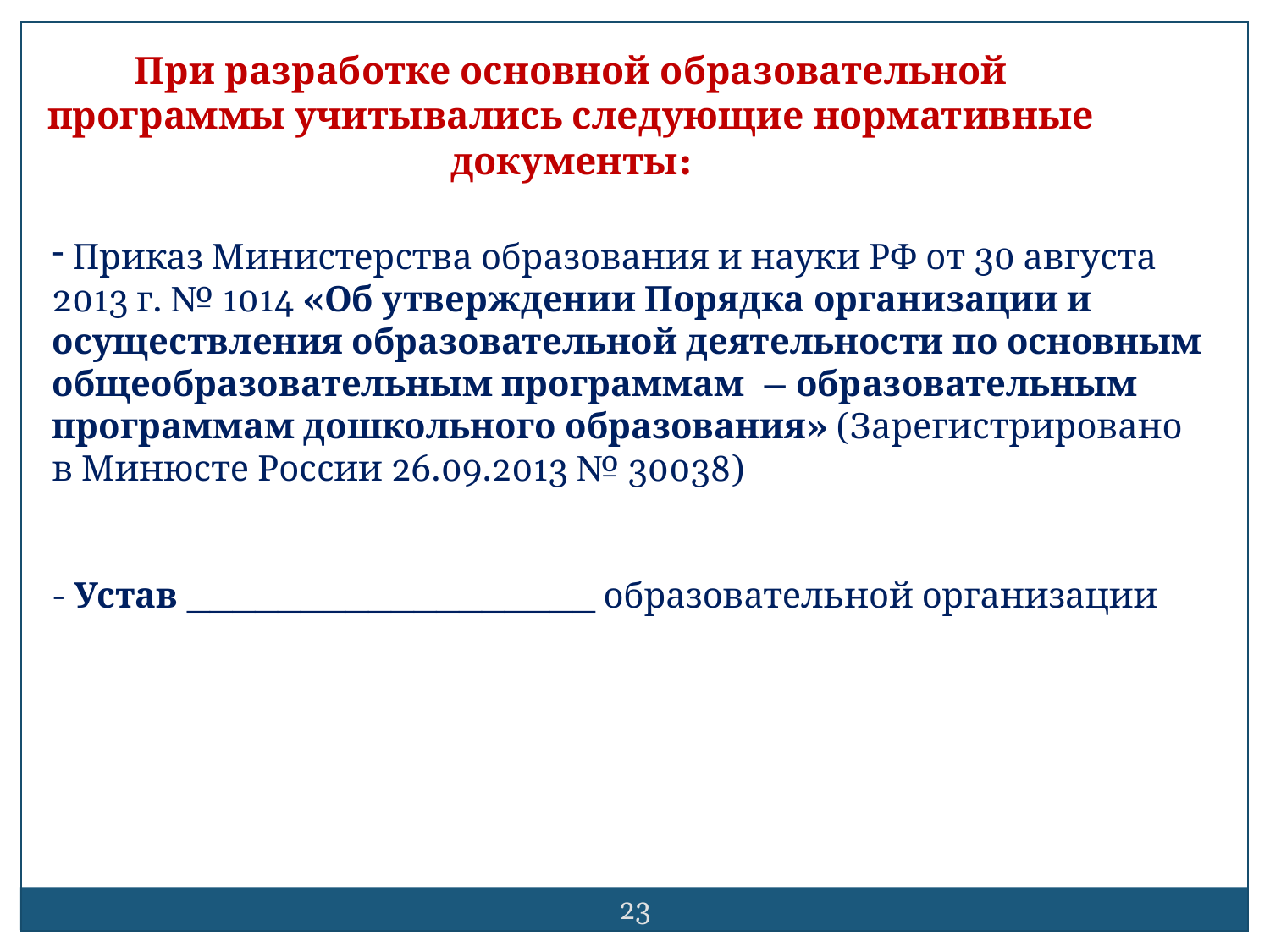

При разработке основной образовательной программы учитывались следующие нормативные документы:
 Приказ Министерства образования и науки РФ от 30 августа 2013 г. № 1014 «Об утверждении Порядка организации и осуществления образовательной деятельности по основным общеобразовательным программам  – образовательным программам дошкольного образования» (Зарегистрировано в Минюсте России 26.09.2013 № 30038)

- Устав __________________ образовательной организации
23